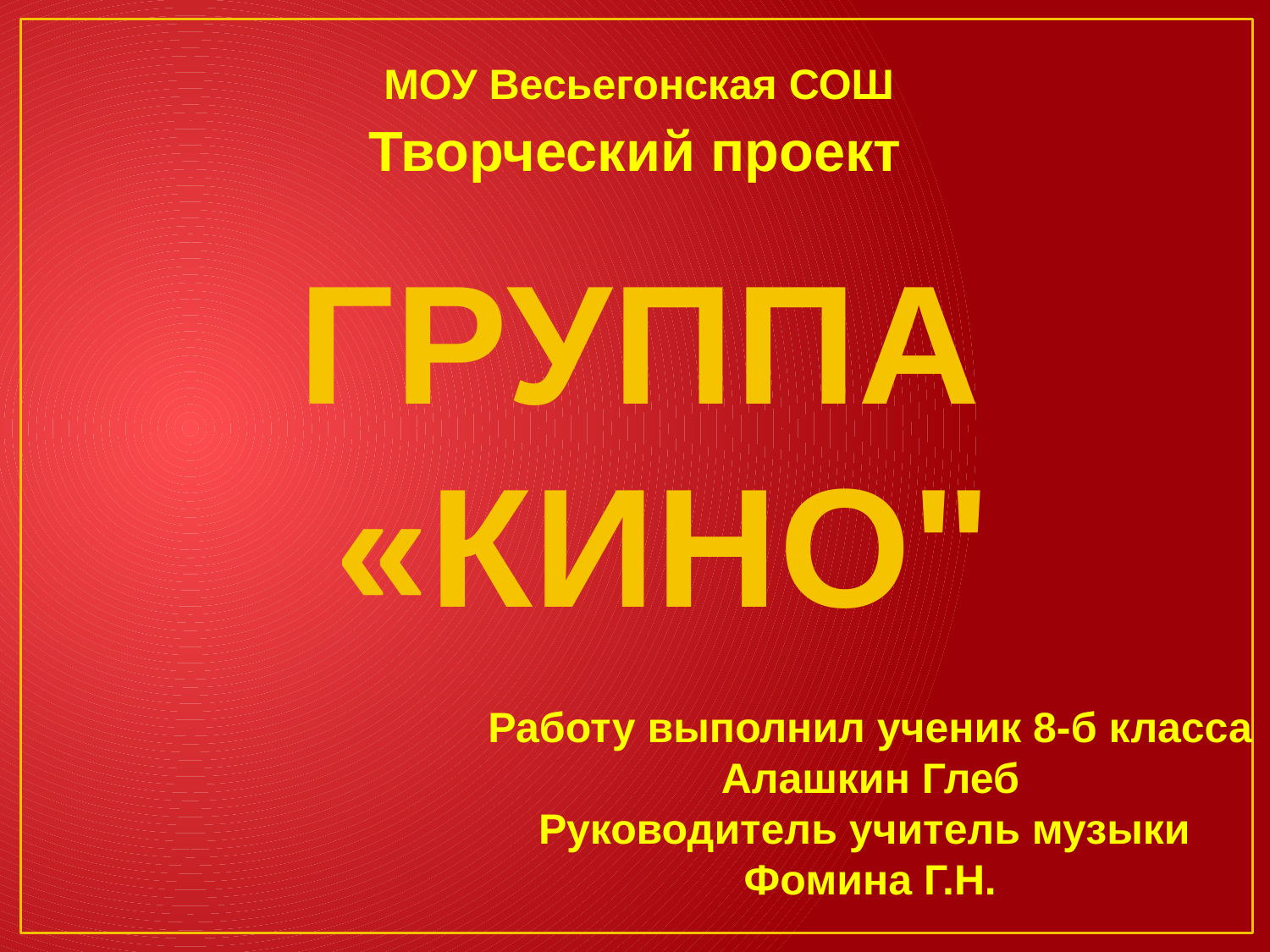

МОУ Весьегонская СОШ
Творческий проект
ГРУППА
 «КИНО"
Работу выполнил ученик 8-б класса
Алашкин Глеб
Руководитель учитель музыки
Фомина Г.Н.